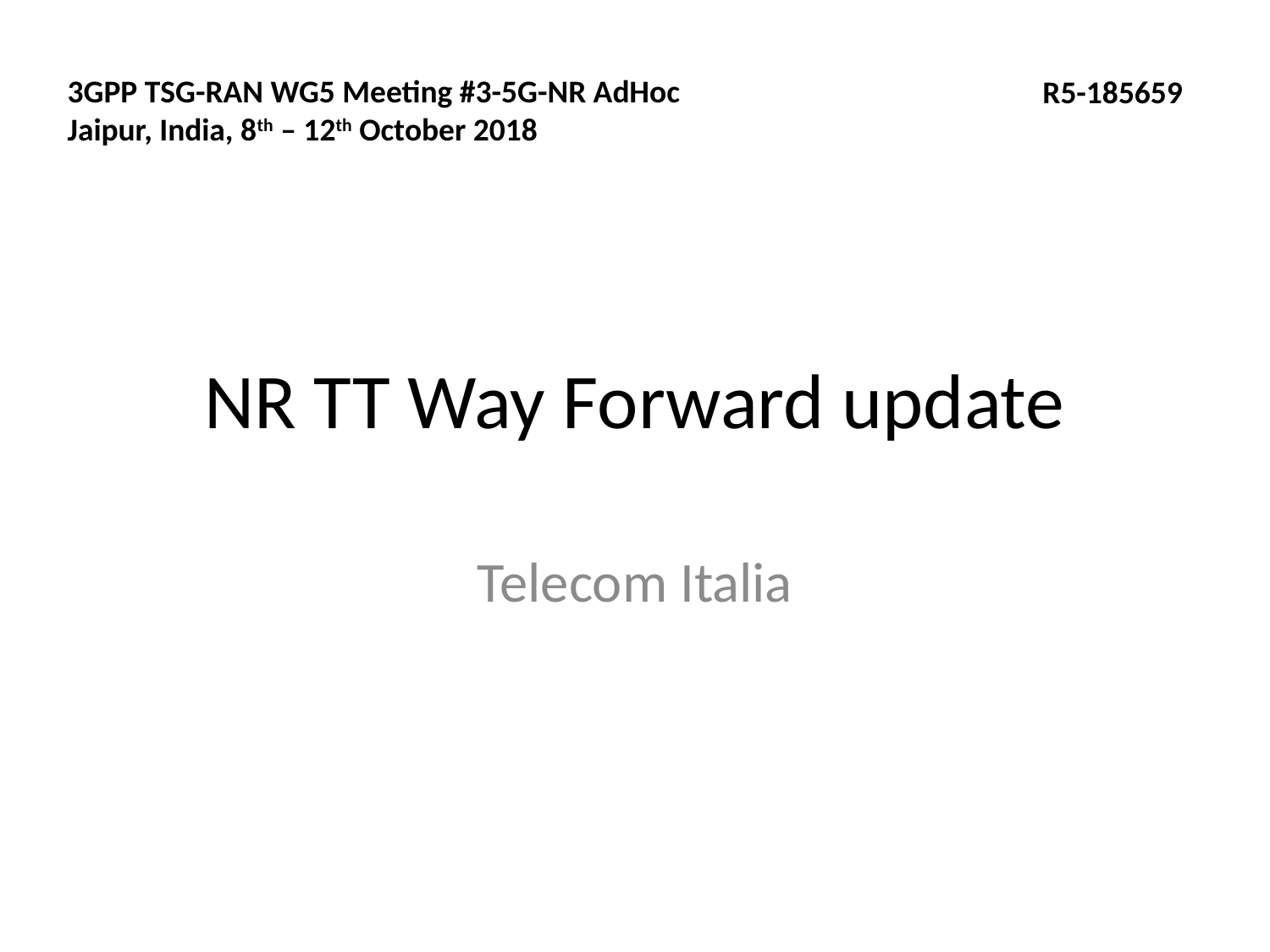

3GPP TSG-RAN WG5 Meeting #3-5G-NR AdHoc
Jaipur, India, 8th – 12th October 2018

R5-185659
# NR TT Way Forward update
Telecom Italia